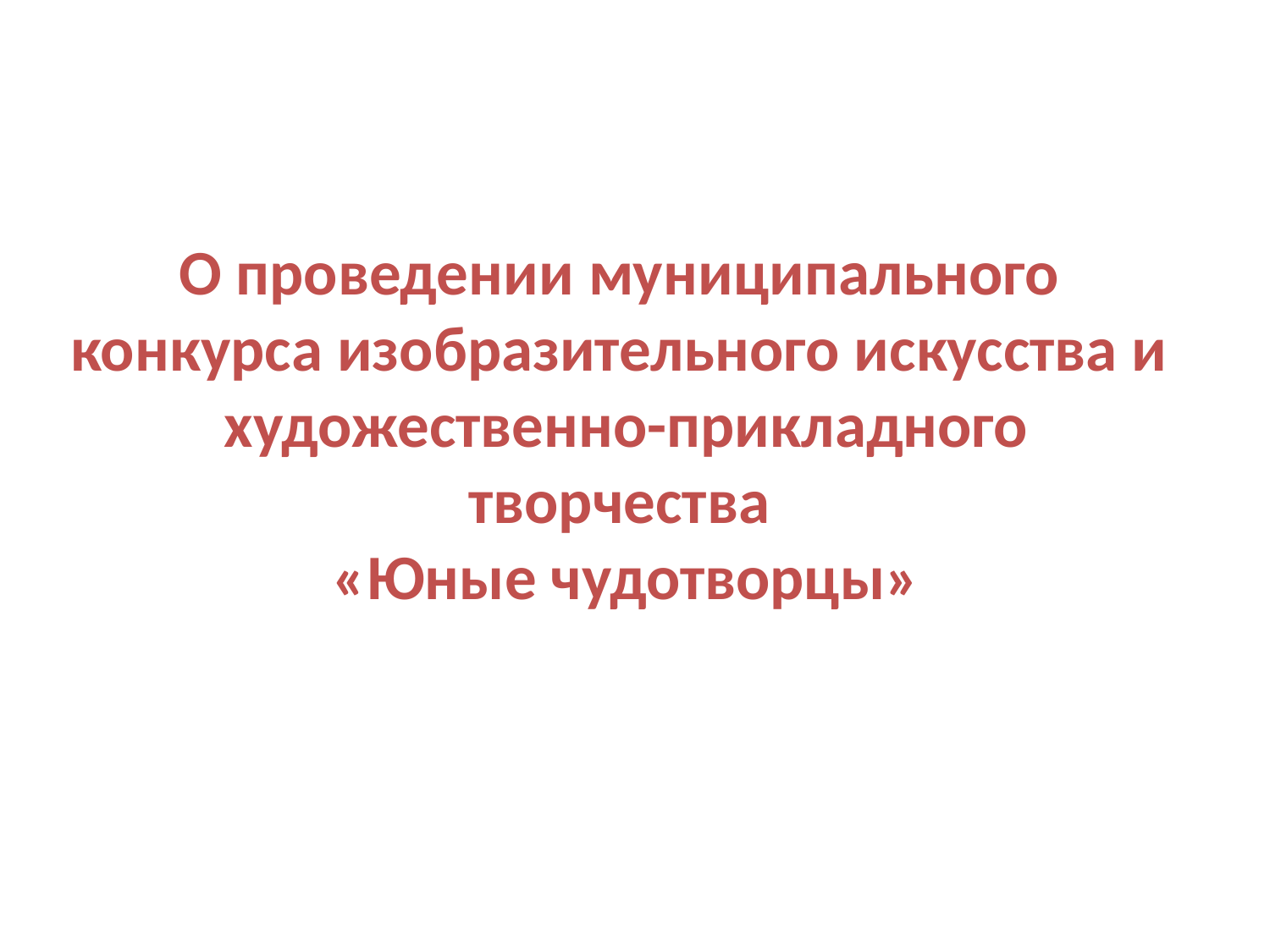

# О проведении муниципального  конкурса изобразительного искусства и художественно-прикладного творчества «Юные чудотворцы»